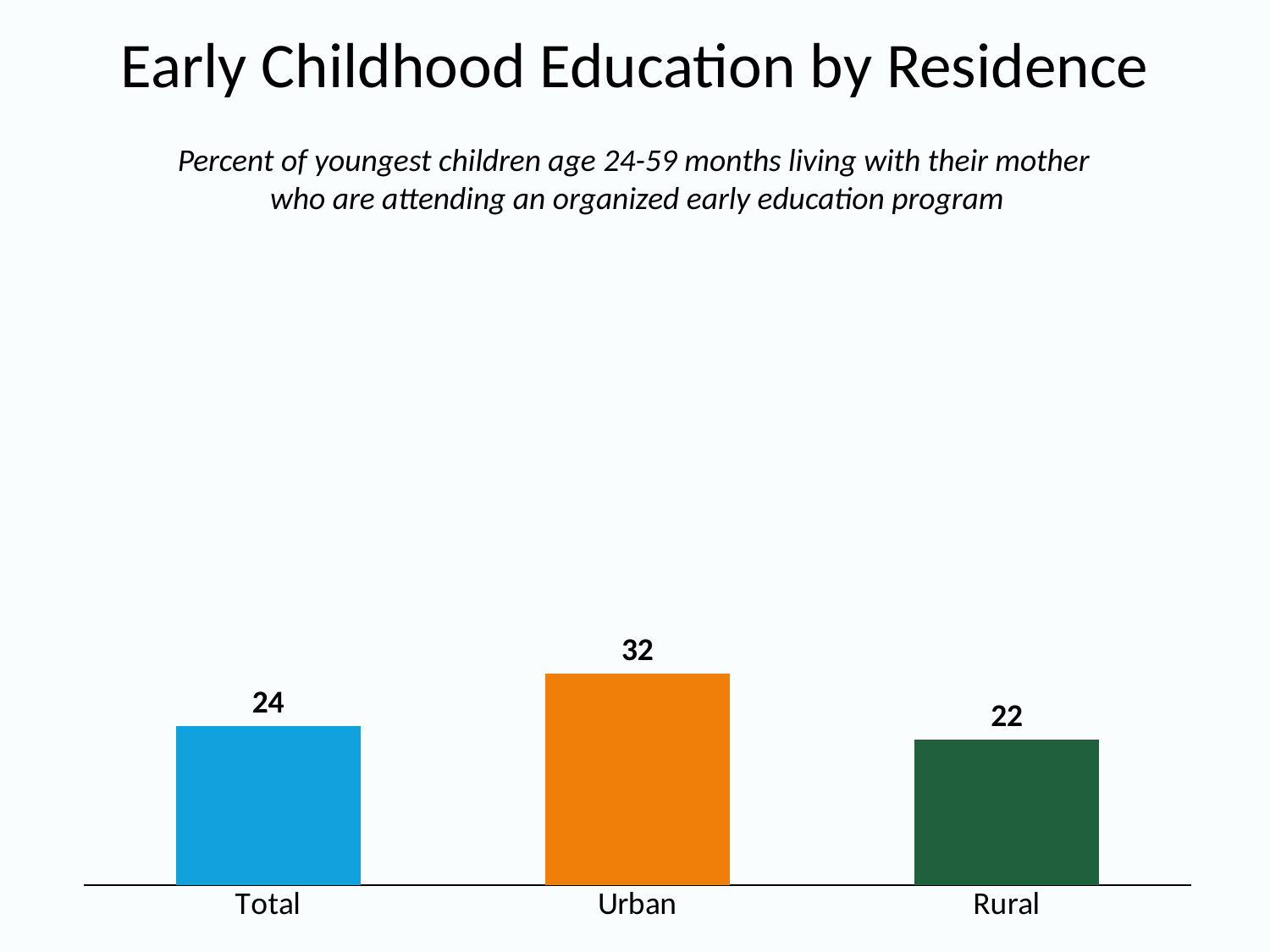

# Early Childhood Education by Residence
Percent of youngest children age 24-59 months living with their mother
who are attending an organized early education program

### Chart

| Category | Series 1 |
|---|---|
| Total | 24.0 |
| Urban | 32.0 |
| Rural | 22.0 |